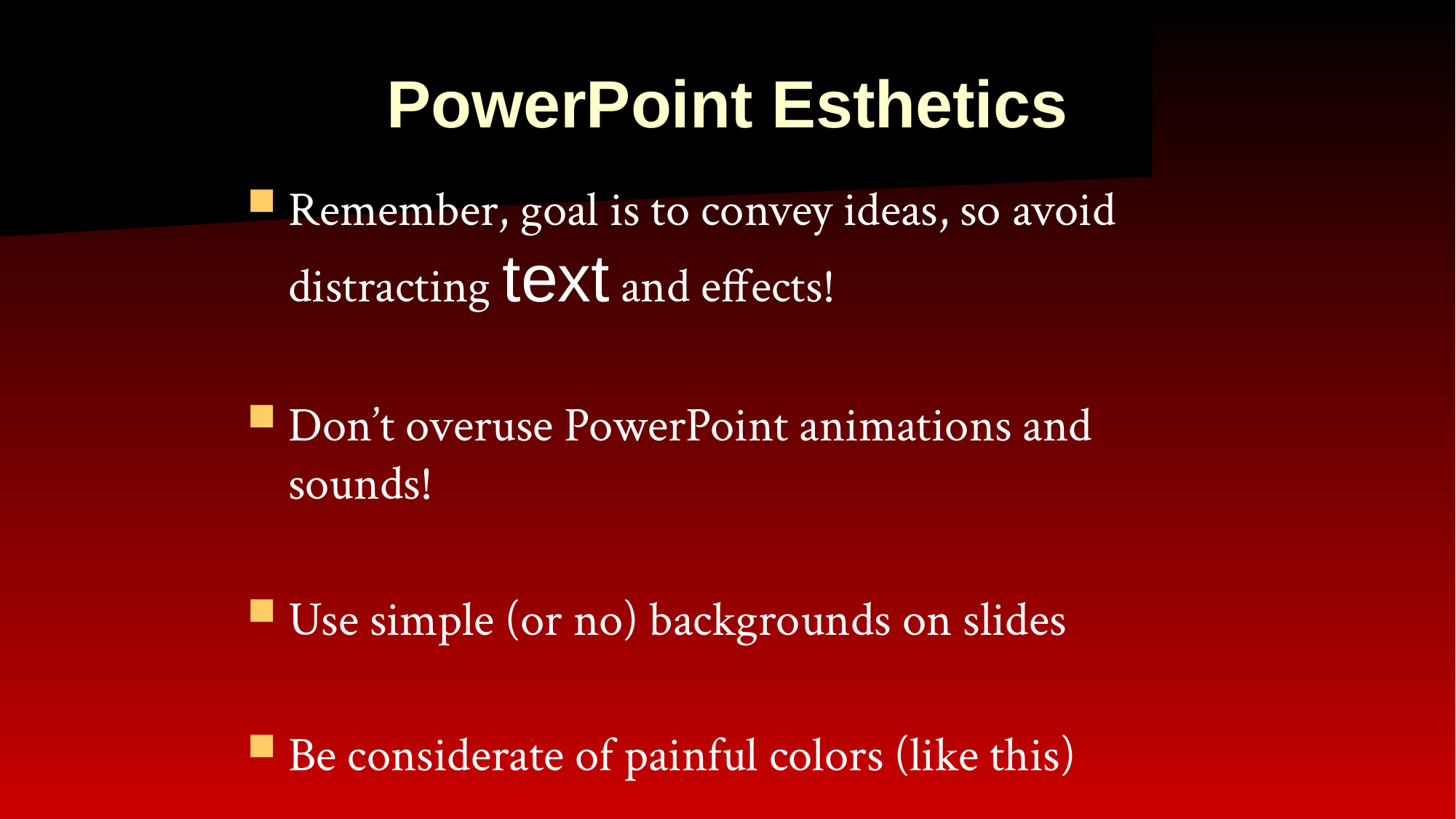

# PowerPoint Esthetics
Remember, goal is to convey ideas, so avoid distracting text and effects!

Don’t overuse PowerPoint animations and sounds!

Use simple (or no) backgrounds on slides

Be considerate of painful colors (like this)